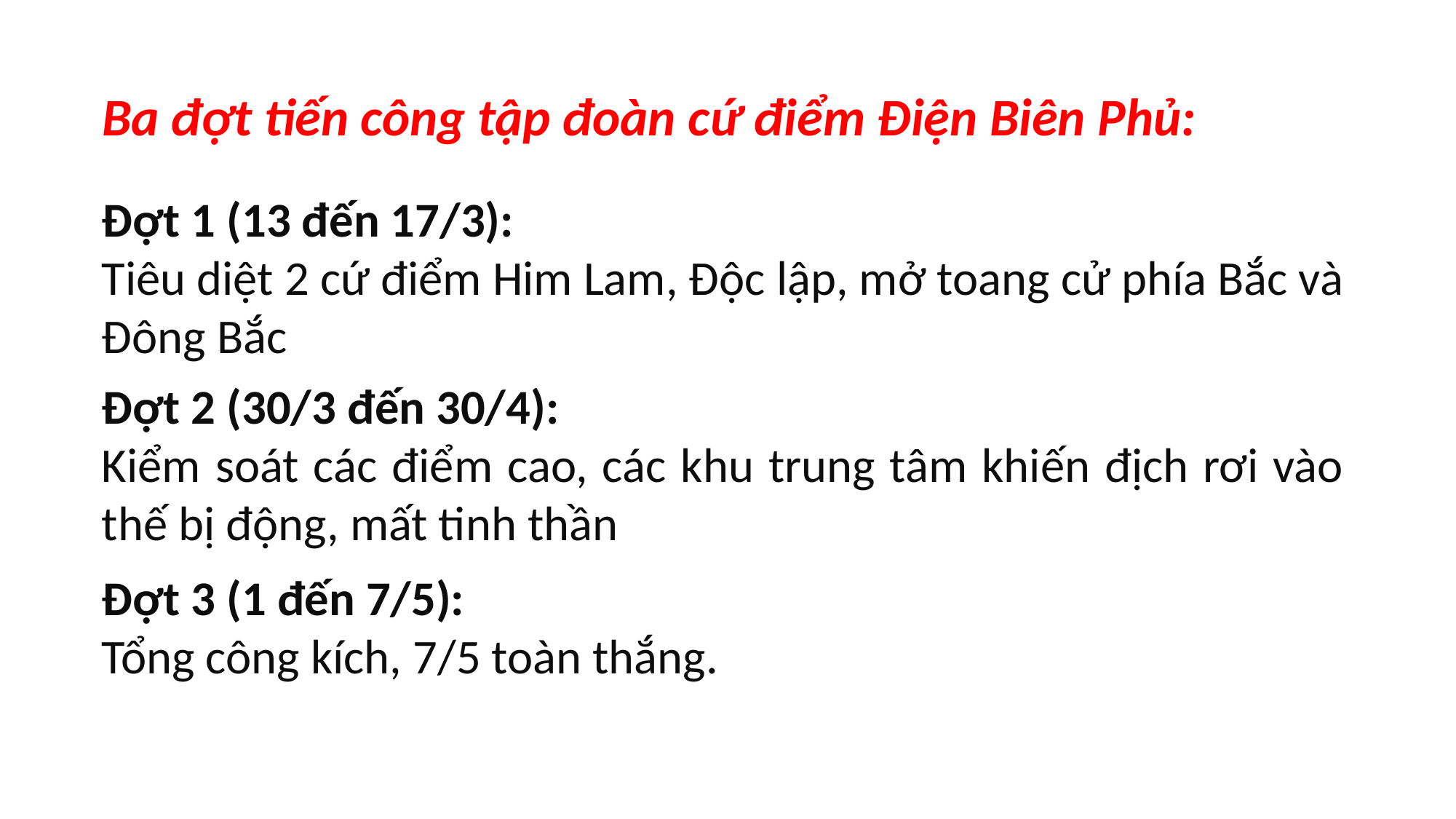

# Ba đợt tiến công tập đoàn cứ điểm Điện Biên Phủ:
Đợt 1 (13 đến 17/3):
Tiêu diệt 2 cứ điểm Him Lam, Độc lập, mở toang cử phía Bắc và Đông Bắc

Đợt 2 (30/3 đến 30/4):
Kiểm soát các điểm cao, các khu trung tâm khiến địch rơi vào thế bị động, mất tinh thần
Đợt 3 (1 đến 7/5):
Tổng công kích, 7/5 toàn thắng.